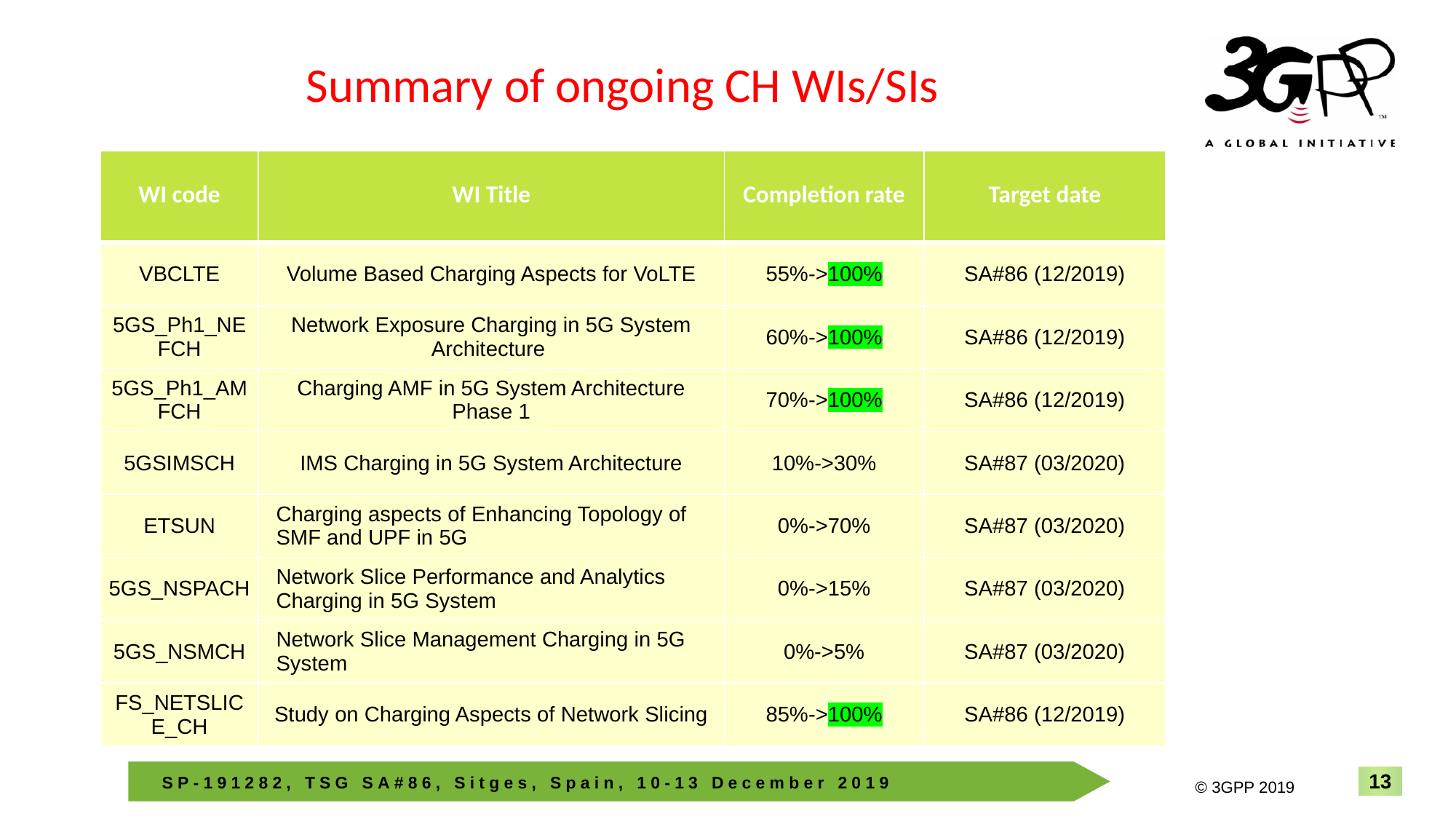

# Summary of ongoing CH WIs/SIs
| WI code | WI Title | Completion rate | Target date |
| --- | --- | --- | --- |
| VBCLTE | Volume Based Charging Aspects for VoLTE | 55%->100% | SA#86 (12/2019) |
| 5GS\_Ph1\_NEFCH | Network Exposure Charging in 5G System Architecture | 60%->100% | SA#86 (12/2019) |
| 5GS\_Ph1\_AMFCH | Charging AMF in 5G System Architecture Phase 1 | 70%->100% | SA#86 (12/2019) |
| 5GSIMSCH | IMS Charging in 5G System Architecture | 10%->30% | SA#87 (03/2020) |
| ETSUN | Charging aspects of Enhancing Topology of SMF and UPF in 5G | 0%->70% | SA#87 (03/2020) |
| 5GS\_NSPACH | Network Slice Performance and Analytics Charging in 5G System | 0%->15% | SA#87 (03/2020) |
| 5GS\_NSMCH | Network Slice Management Charging in 5G System | 0%->5% | SA#87 (03/2020) |
| FS\_NETSLICE\_CH | Study on Charging Aspects of Network Slicing | 85%->100% | SA#86 (12/2019) |